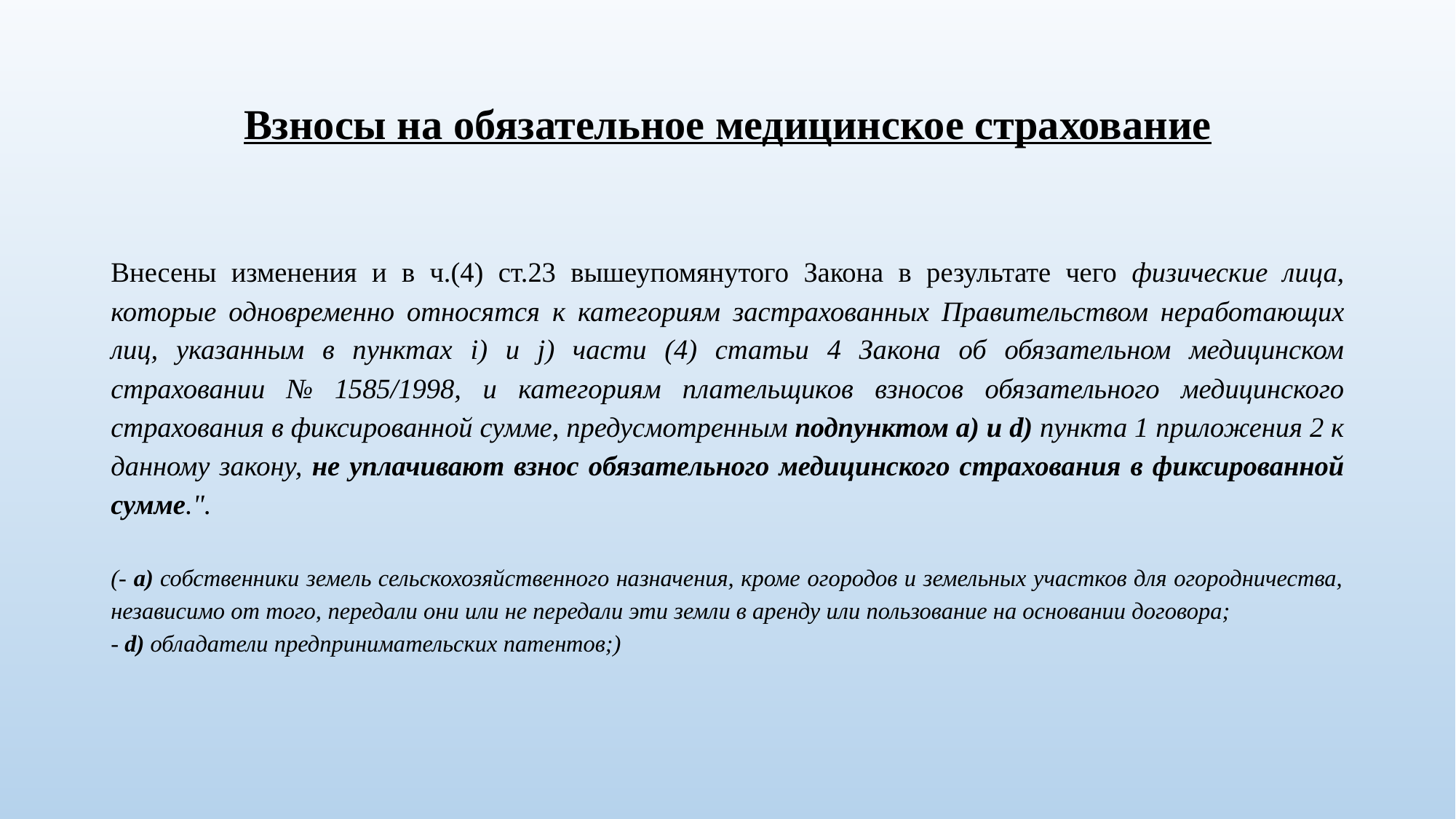

# Взносы на обязательное медицинское страхование

Внесены изменения и в ч.(4) ст.23 вышеупомянутого Закона в результате чего физические лица, которые одновременно относятся к категориям застрахованных Правительством неработающих лиц, указанным в пунктах i) и j) части (4) статьи 4 Закона об обязательном медицинском страховании № 1585/1998, и категориям плательщиков взносов обязательного медицинского страхования в фиксированной сумме, предусмотренным подпунктом а) и d) пункта 1 приложения 2 к данному закону, не уплачивают взнос обязательного медицинского страхования в фиксированной сумме.".

(- а) собственники земель сельскохозяйственного назначения, кроме огородов и земельных участков для огородничества, независимо от того, передали они или не передали эти земли в аренду или пользование на основании договора;
- d) обладатели предпринимательских патентов;)